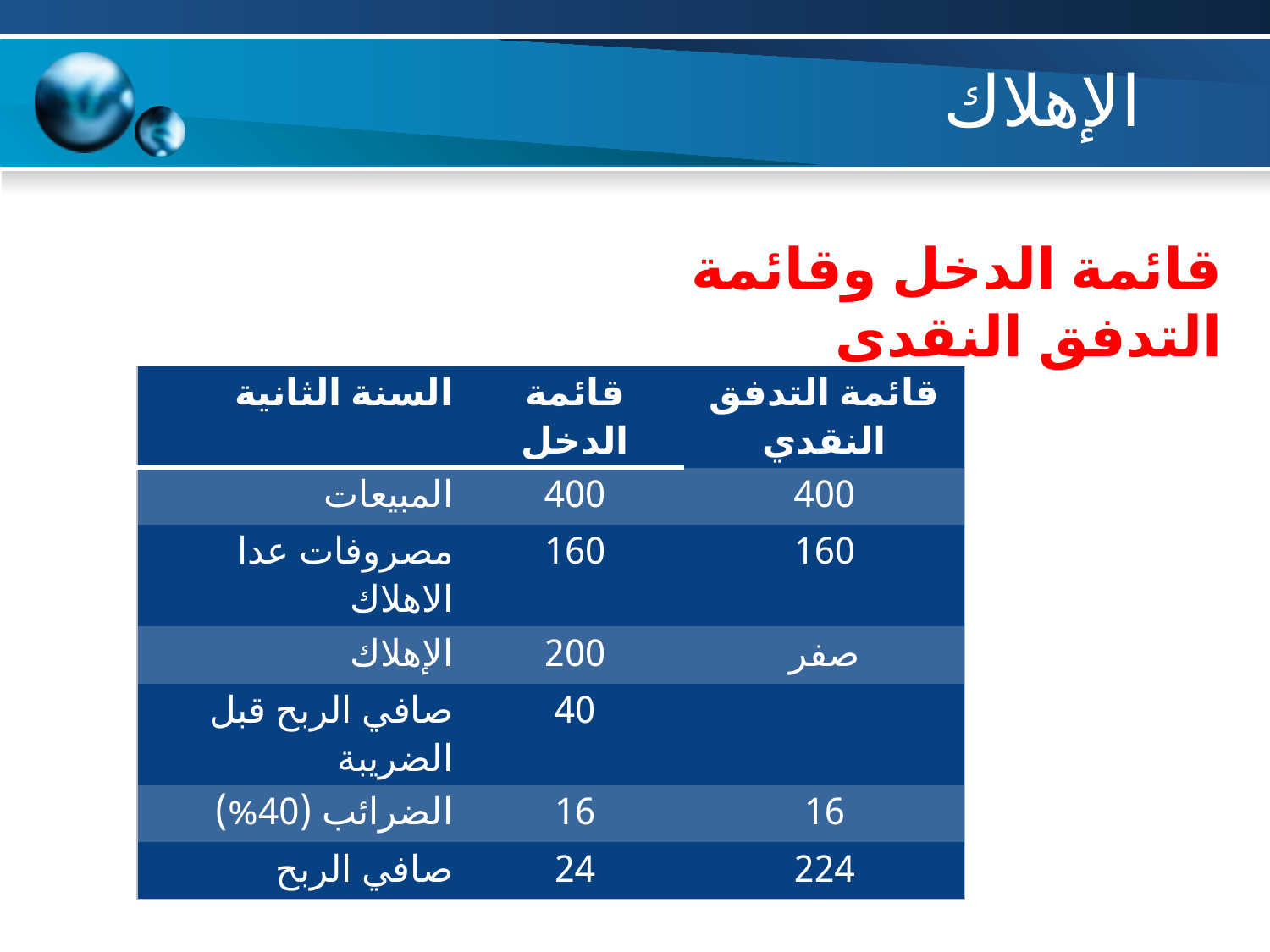

# الإهلاك
قائمة الدخل وقائمة التدفق النقدي
| السنة الثانية | قائمة الدخل | قائمة التدفق النقدي |
| --- | --- | --- |
| المبيعات | 400 | 400 |
| مصروفات عدا الاهلاك | 160 | 160 |
| الإهلاك | 200 | صفر |
| صافي الربح قبل الضريبة | 40 |  |
| الضرائب (40%) | 16 | 16 |
| صافي الربح | 24 | 224 |